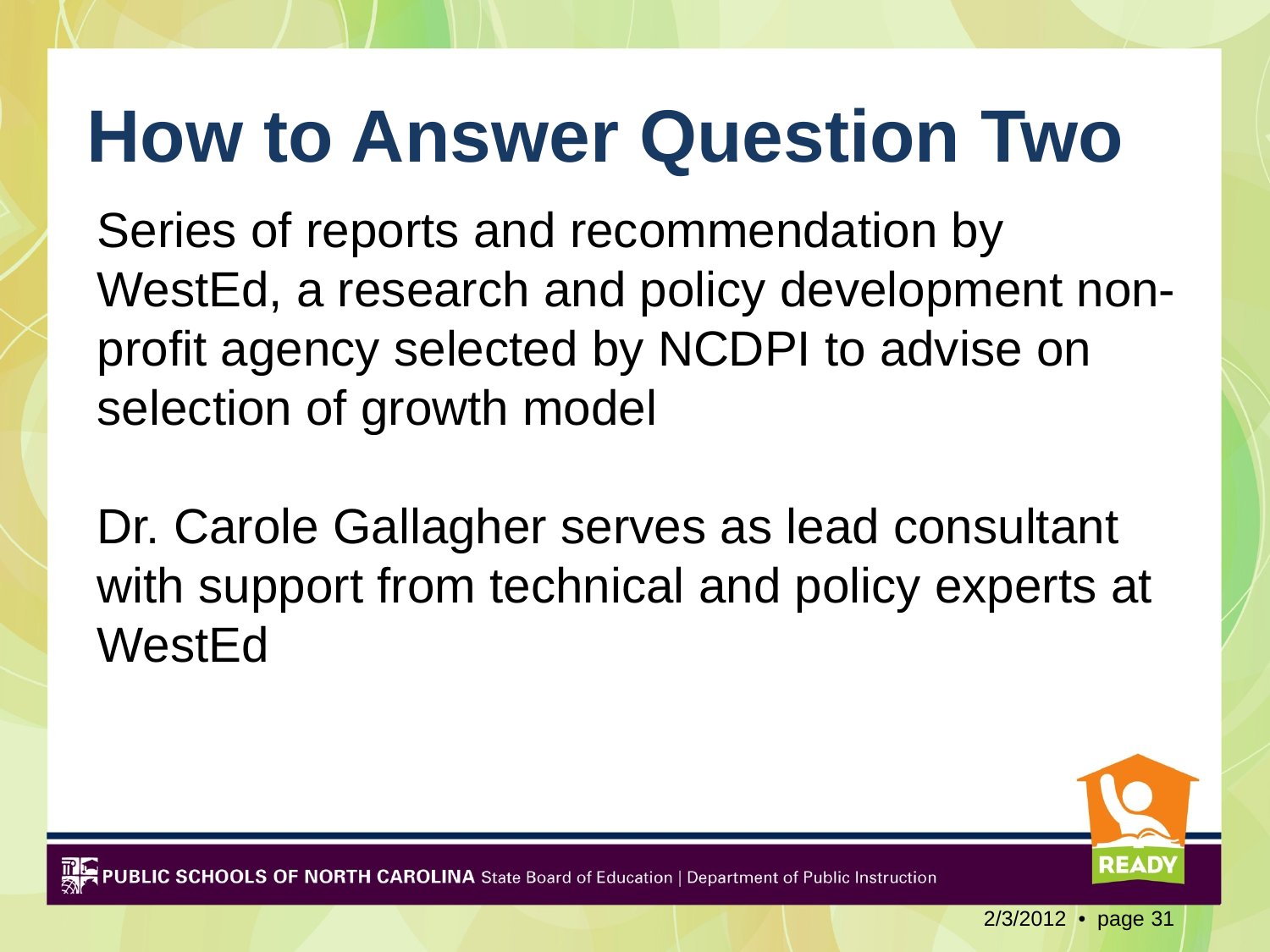

# How to Answer Question Two
Series of reports and recommendation by WestEd, a research and policy development non-profit agency selected by NCDPI to advise on selection of growth model

Dr. Carole Gallagher serves as lead consultant with support from technical and policy experts at WestEd

2/3/2012  •  page 31